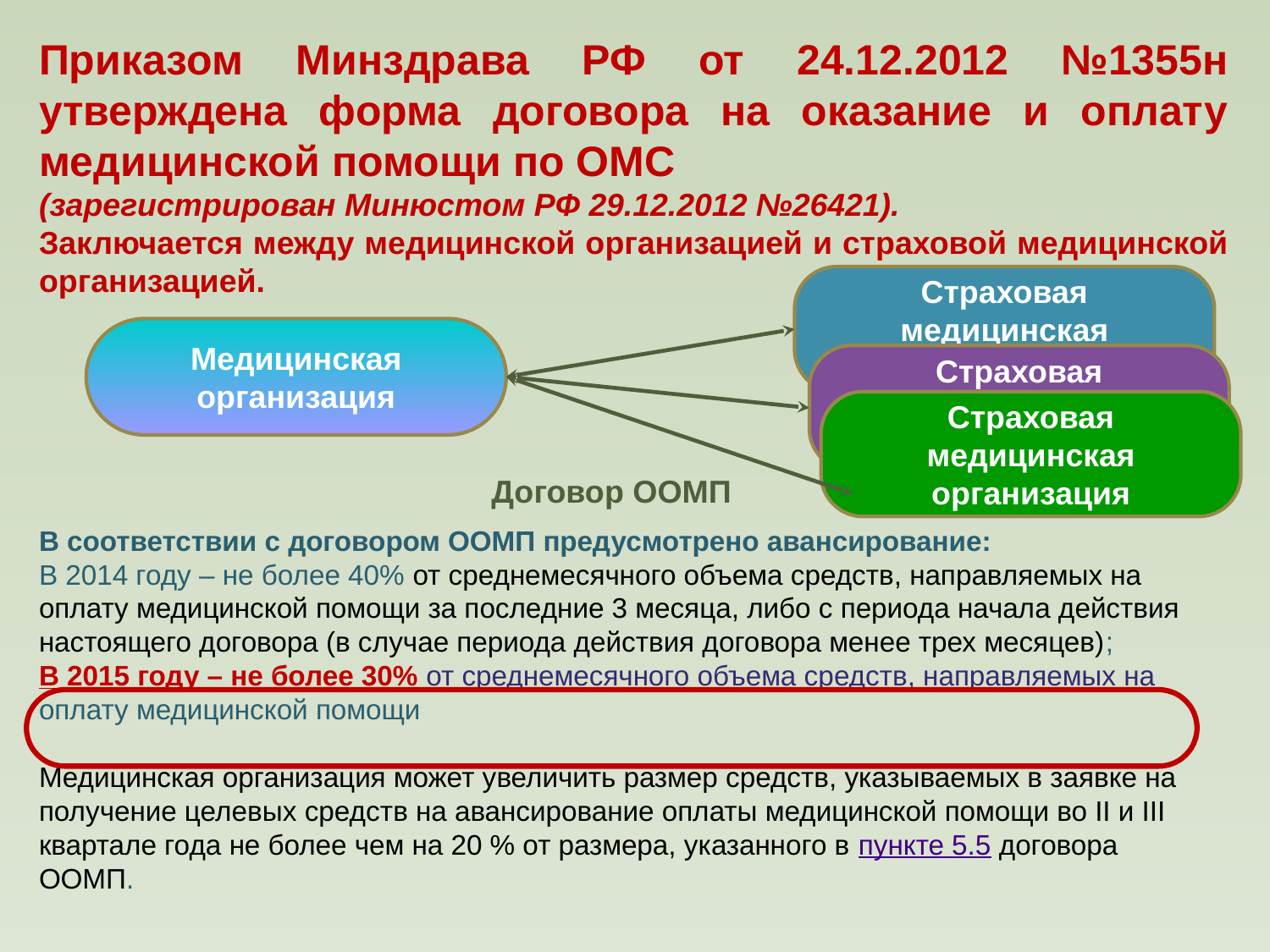

Приказом Минздрава РФ от 24.12.2012 №1355н утверждена форма договора на оказание и оплату медицинской помощи по ОМС
(зарегистрирован Минюстом РФ 29.12.2012 №26421).
Заключается между медицинской организацией и страховой медицинской организацией.
Страховая медицинская организации
Медицинская организация
Страховая медицинские организации
Страховая медицинская организация
Договор ООМП
В соответствии с договором ООМП предусмотрено авансирование:
В 2014 году – не более 40% от среднемесячного объема средств, направляемых на оплату медицинской помощи за последние 3 месяца, либо с периода начала действия настоящего договора (в случае периода действия договора менее трех месяцев);
В 2015 году – не более 30% от среднемесячного объема средств, направляемых на оплату медицинской помощи

Медицинская организация может увеличить размер средств, указываемых в заявке на получение целевых средств на авансирование оплаты медицинской помощи во II и III квартале года не более чем на 20 % от размера, указанного в пункте 5.5 договора ООМП.